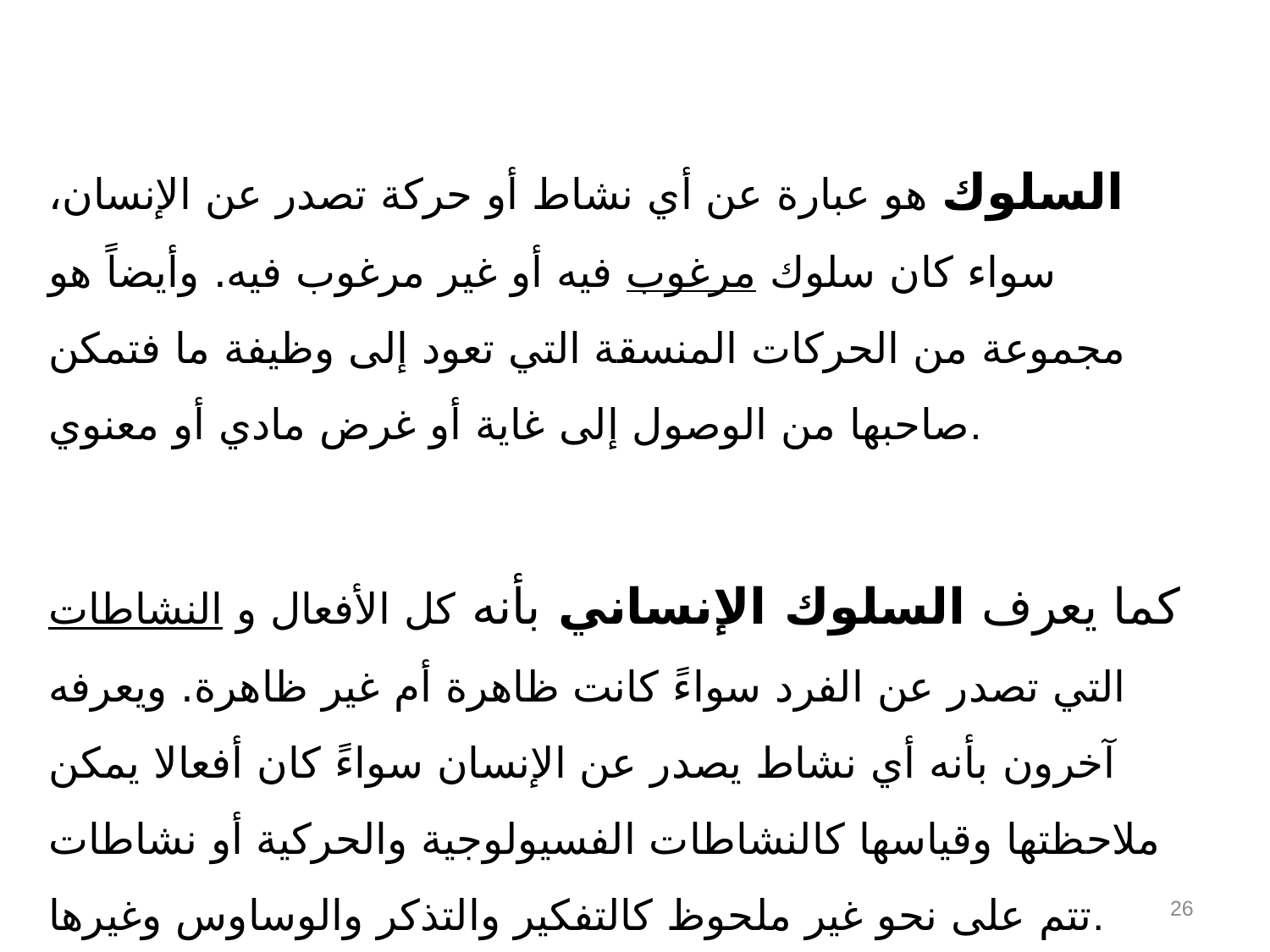

السلوك هو عبارة عن أي نشاط أو حركة تصدر عن الإنسان، سواء كان سلوك مرغوب فيه أو غير مرغوب فيه. وأيضاً هو مجموعة من الحركات المنسقة التي تعود إلى وظيفة ما فتمكن صاحبها من الوصول إلى غاية أو غرض مادي أو معنوي.

كما يعرف السلوك الإنساني بأنه كل الأفعال و النشاطات التي تصدر عن الفرد سواءً كانت ظاهرة أم غير ظاهرة. ويعرفه آخرون بأنه أي نشاط يصدر عن الإنسان سواءً كان أفعالا يمكن ملاحظتها وقياسها كالنشاطات الفسيولوجية والحركية أو نشاطات تتم على نحو غير ملحوظ كالتفكير والتذكر والوساوس وغيرها.
26